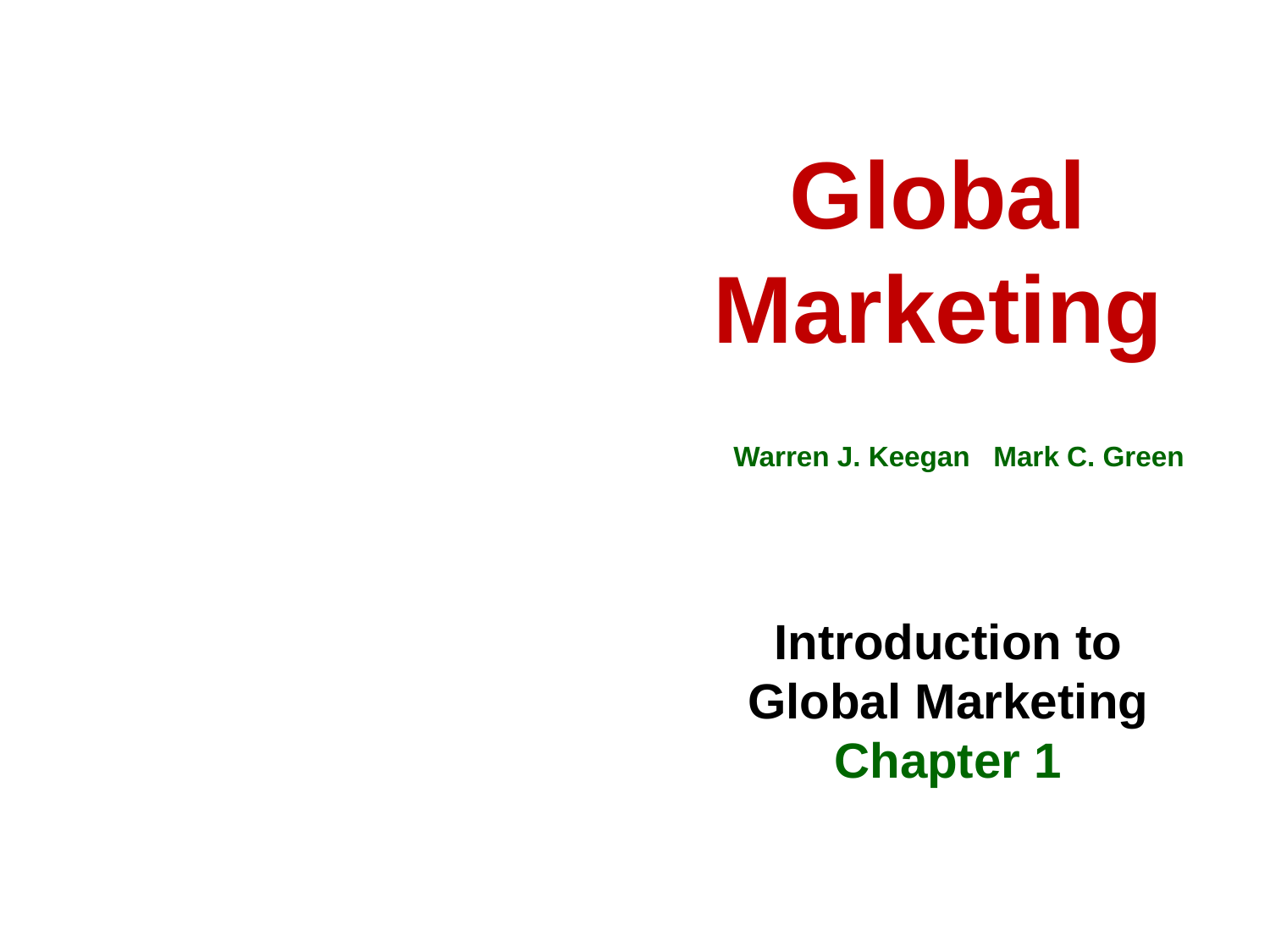

Global Marketing
Warren J. Keegan   Mark C. Green
Introduction to Global Marketing
Chapter 1